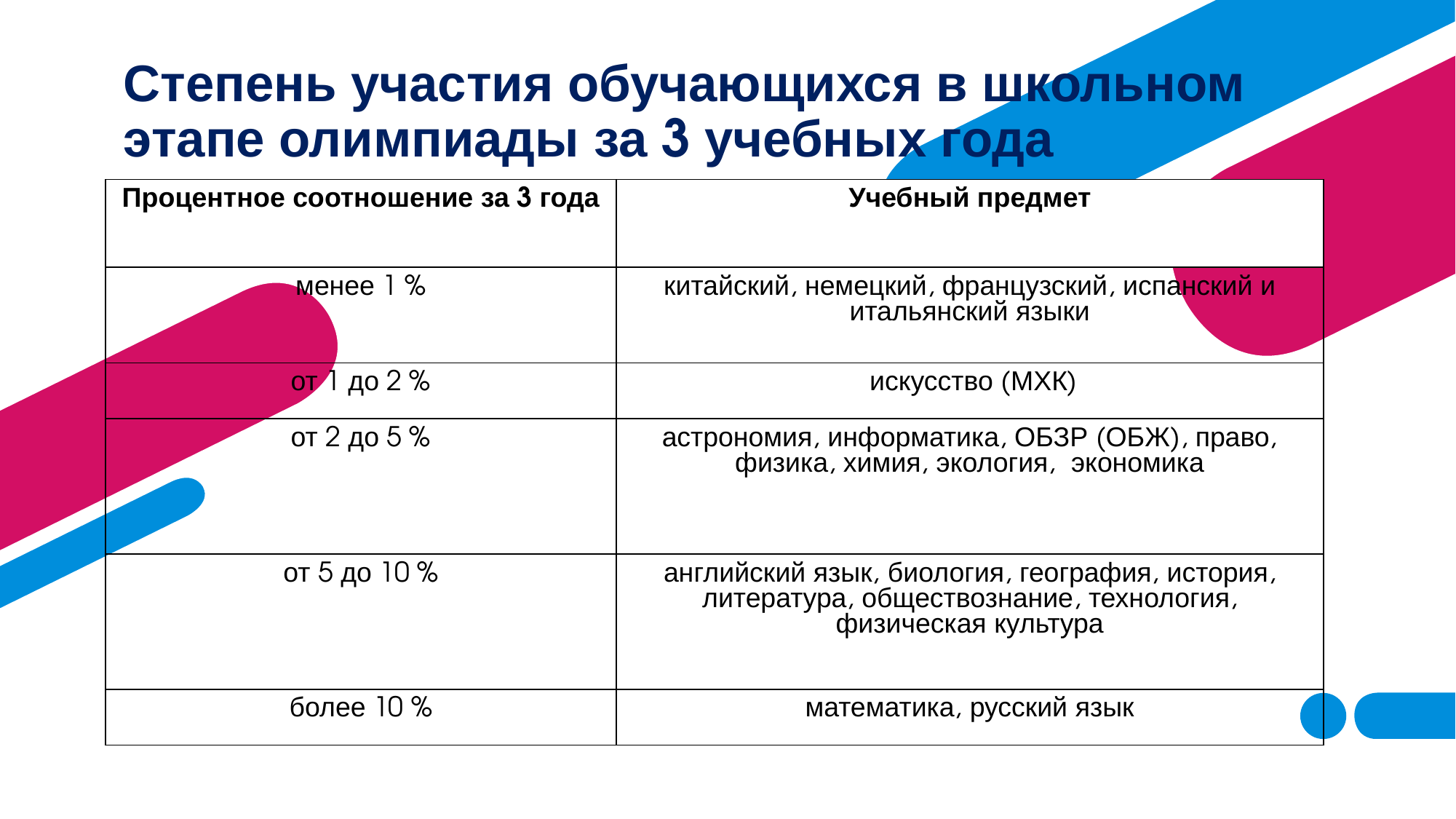

# Степень участия обучающихся в школьном этапе олимпиады за 3 учебных года

| Процентное соотношение за 3 года | Учебный предмет |
| --- | --- |
| менее 1 % | китайский, немецкий, французский, испанский и итальянский языки |
| от 1 до 2 % | искусство (МХК) |
| от 2 до 5 % | астрономия, информатика, ОБЗР (ОБЖ), право, физика, химия, экология, экономика |
| от 5 до 10 % | английский язык, биология, география, история, литература, обществознание, технология, физическая культура |
| более 10 % | математика, русский язык |